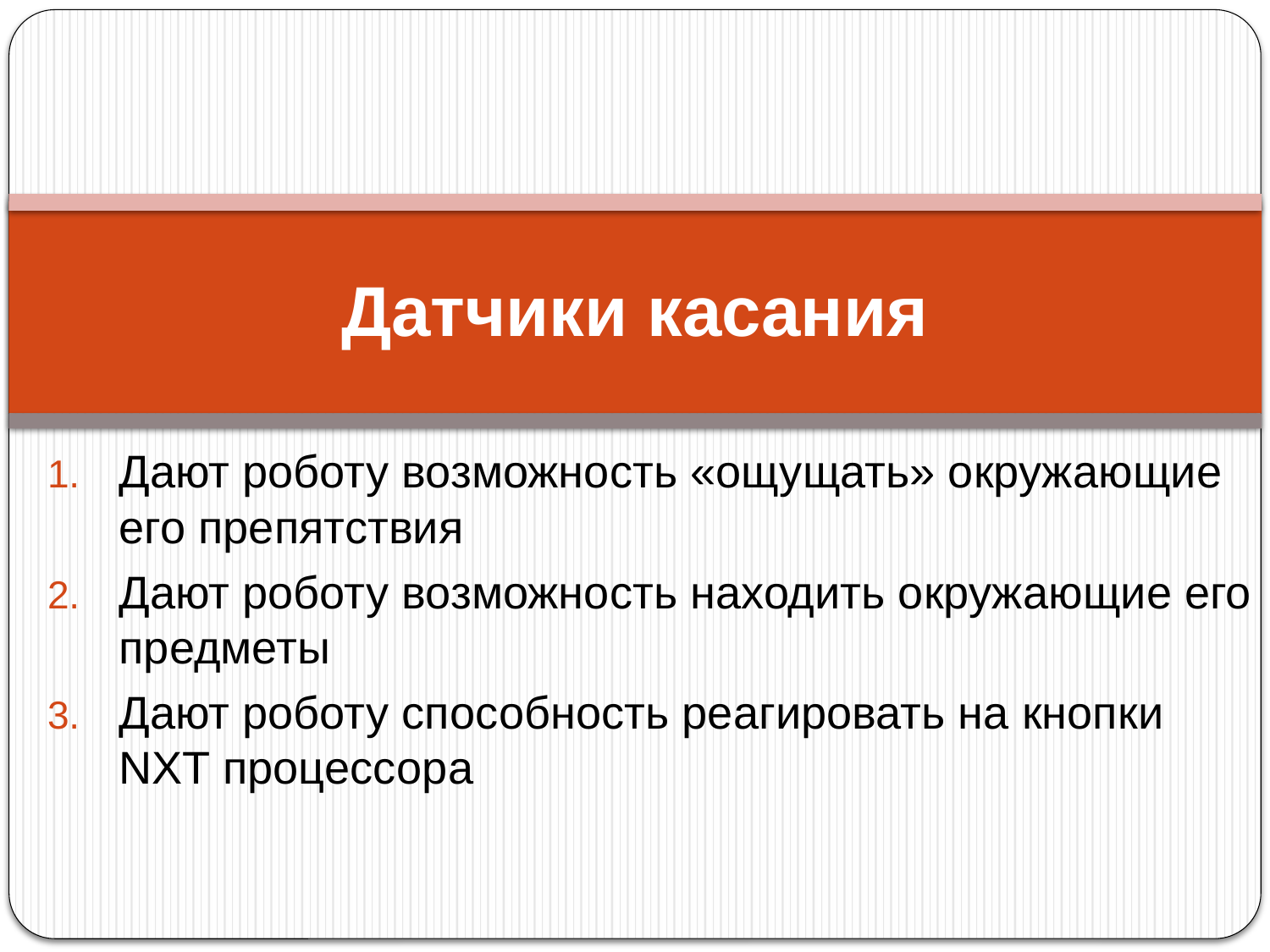

# Датчики касания
Дают роботу возможность «ощущать» окружающие его препятствия
Дают роботу возможность находить окружающие его предметы
Дают роботу способность реагировать на кнопки NXT процессора